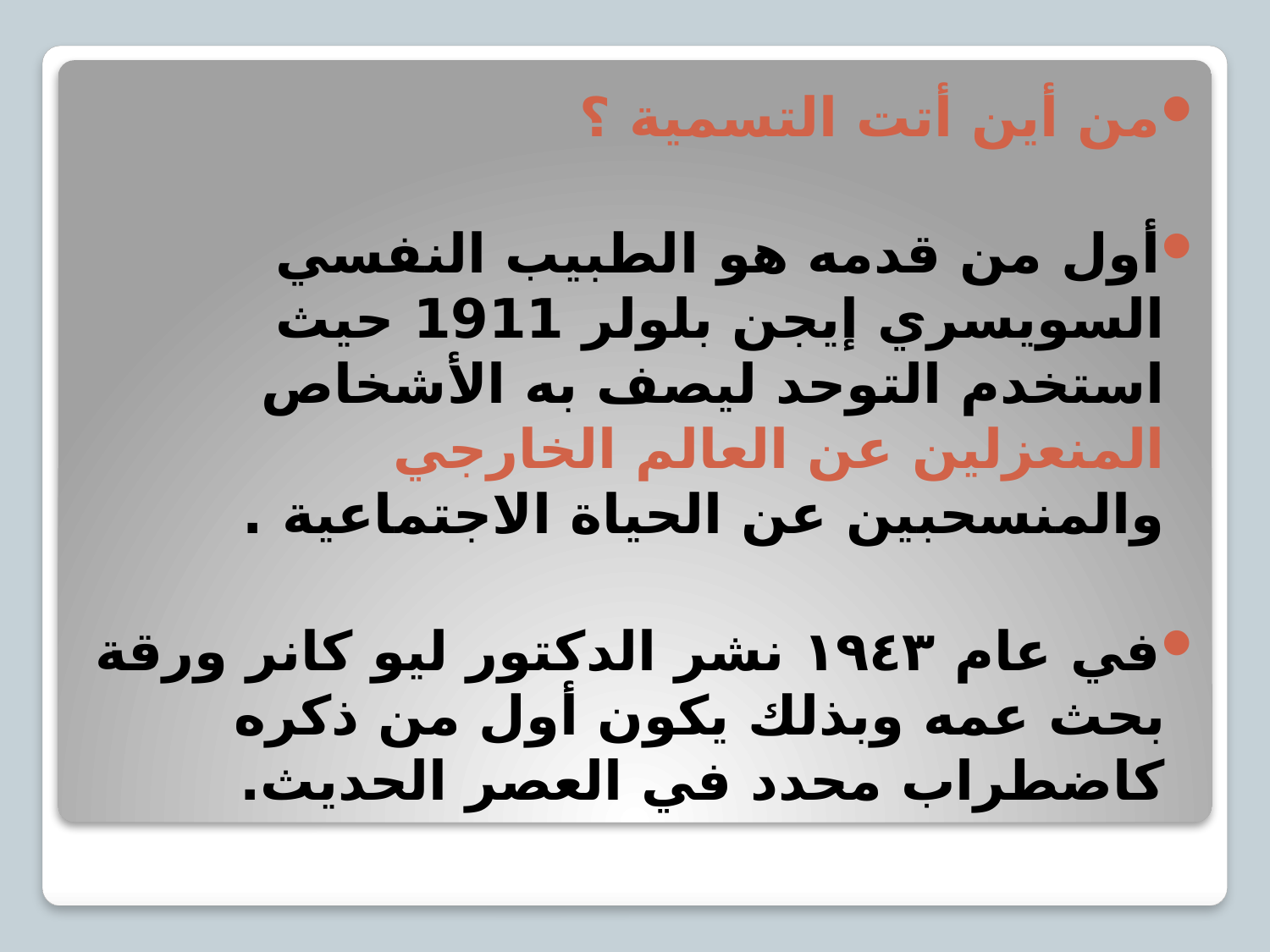

من أين أتت التسمية ؟

أول من قدمه هو الطبيب النفسي السويسري إيجن بلولر 1911 حيث استخدم التوحد ليصف به الأشخاص المنعزلين عن العالم الخارجي والمنسحبين عن الحياة الاجتماعية .

في عام ١٩٤٣ نشر الدكتور ليو كانر ورقة بحث عمه وبذلك يكون أول من ذكره كاضطراب محدد في العصر الحديث.
#